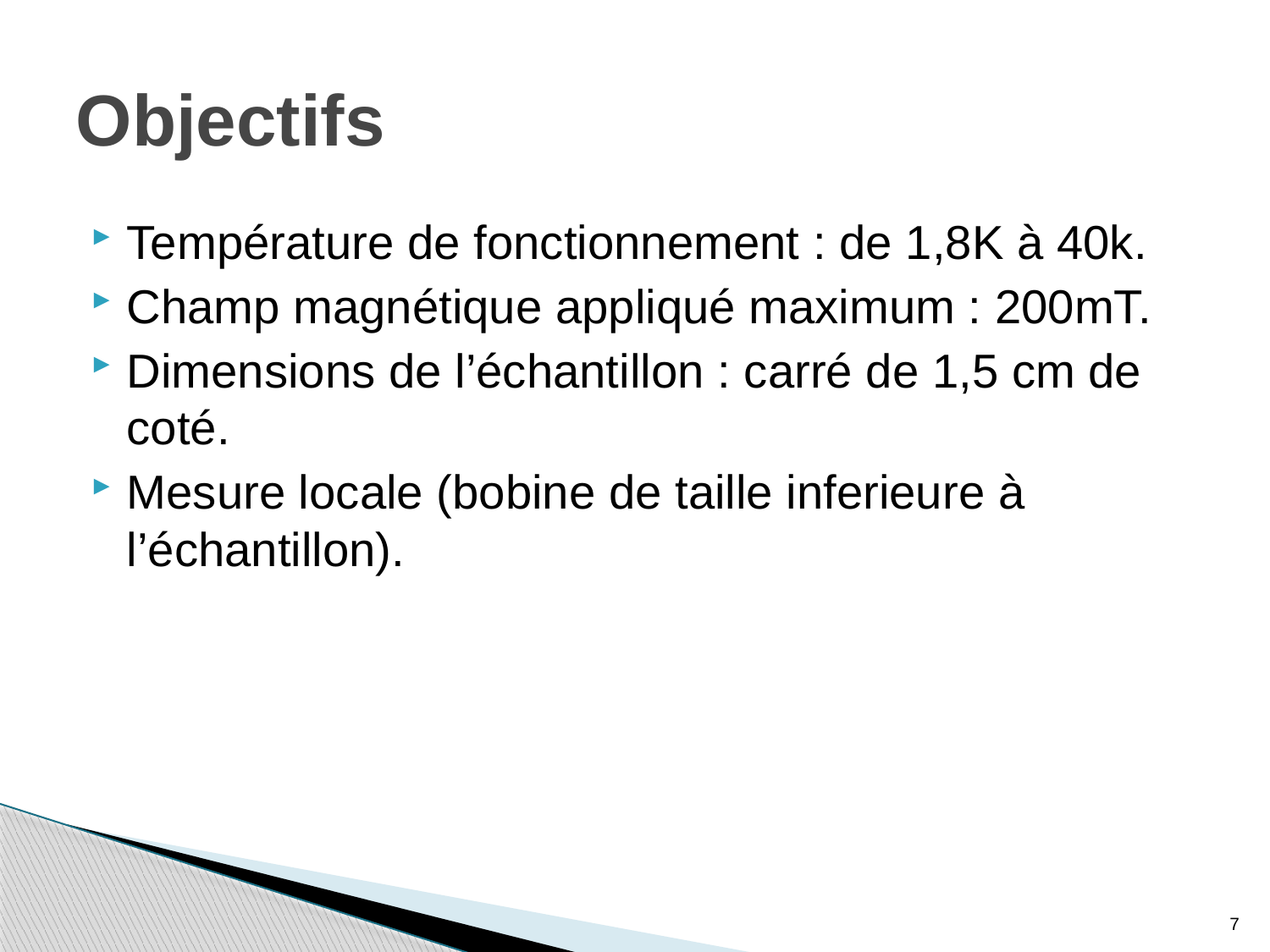

# Objectifs
Température de fonctionnement : de 1,8K à 40k.
Champ magnétique appliqué maximum : 200mT.
Dimensions de l’échantillon : carré de 1,5 cm de coté.
Mesure locale (bobine de taille inferieure à l’échantillon).

7